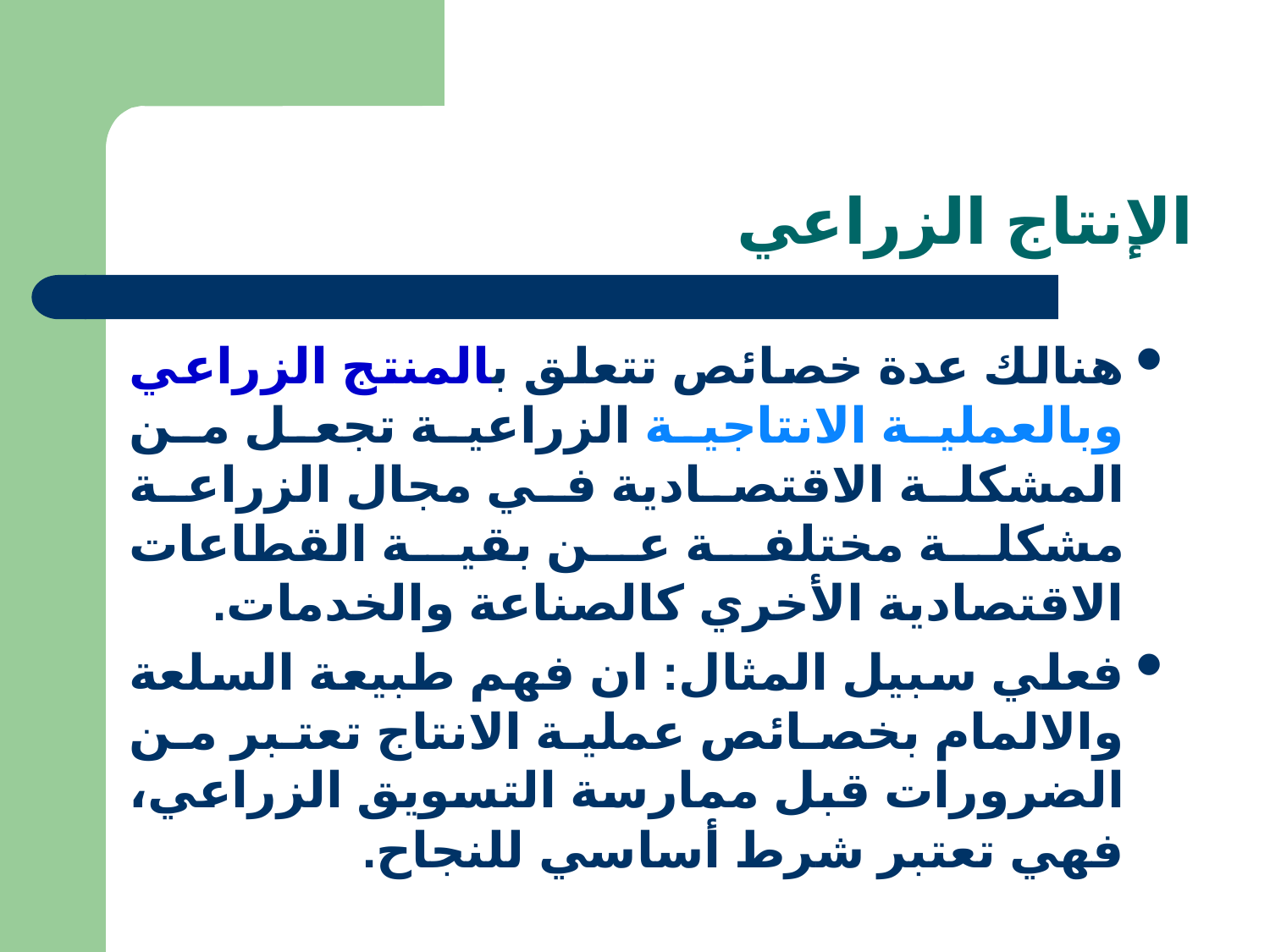

# الإنتاج الزراعي
هنالك عدة خصائص تتعلق بالمنتج الزراعي وبالعملية الانتاجية الزراعية تجعل من المشكلة الاقتصادية في مجال الزراعة مشكلة مختلفة عن بقية القطاعات الاقتصادية الأخري كالصناعة والخدمات.
فعلي سبيل المثال: ان فهم طبيعة السلعة والالمام بخصائص عملية الانتاج تعتبر من الضرورات قبل ممارسة التسويق الزراعي، فهي تعتبر شرط أساسي للنجاح.